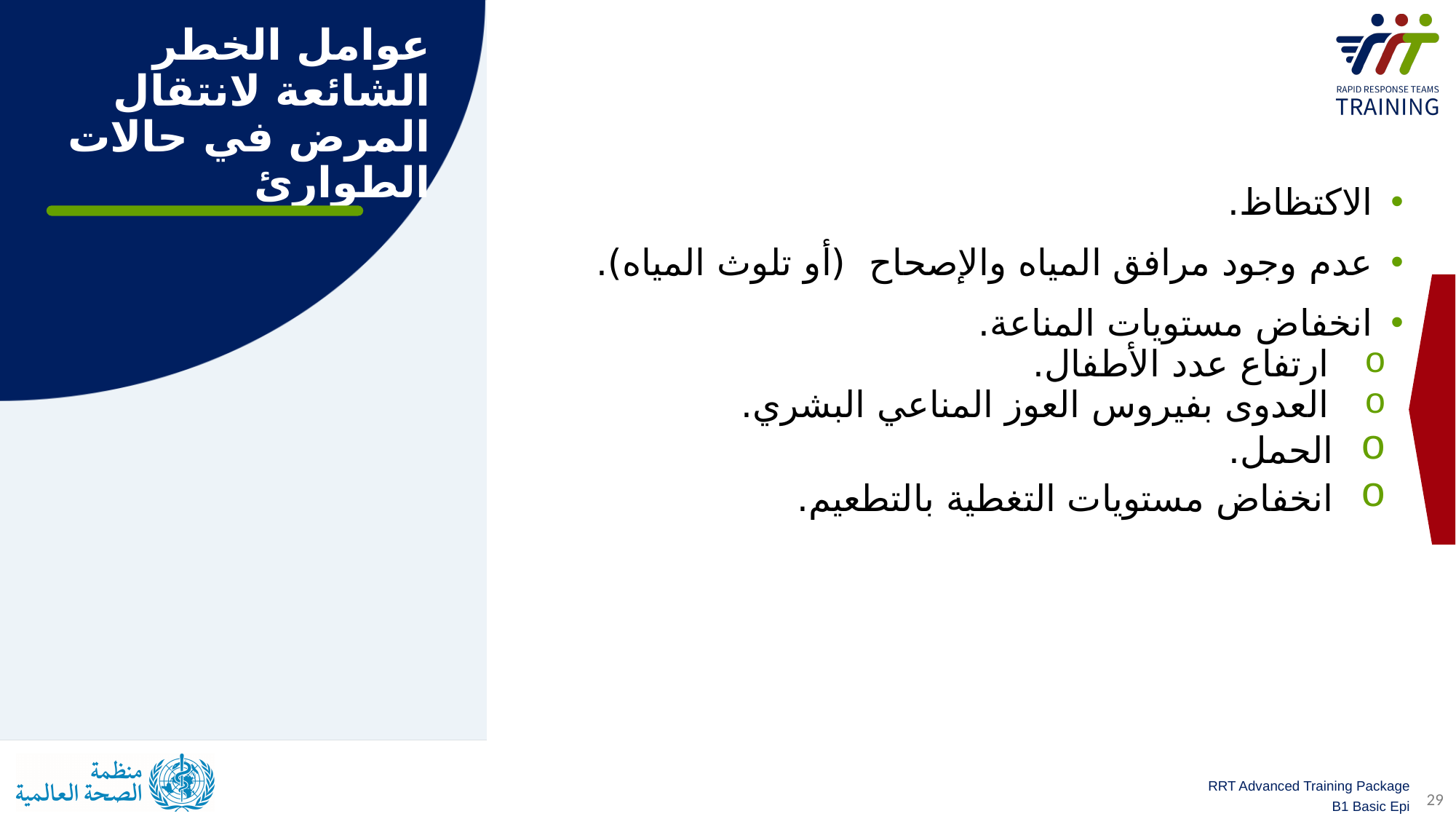

# عوامل الخطر الشائعة لانتقال المرض في حالات الطوارئ
الاكتظاظ.
عدم وجود مرافق المياه والإصحاح  (أو تلوث المياه).
انخفاض مستويات المناعة.
   ارتفاع عدد الأطفال.
   العدوى بفيروس العوز المناعي البشري.
  الحمل.
  انخفاض مستويات التغطية بالتطعيم.